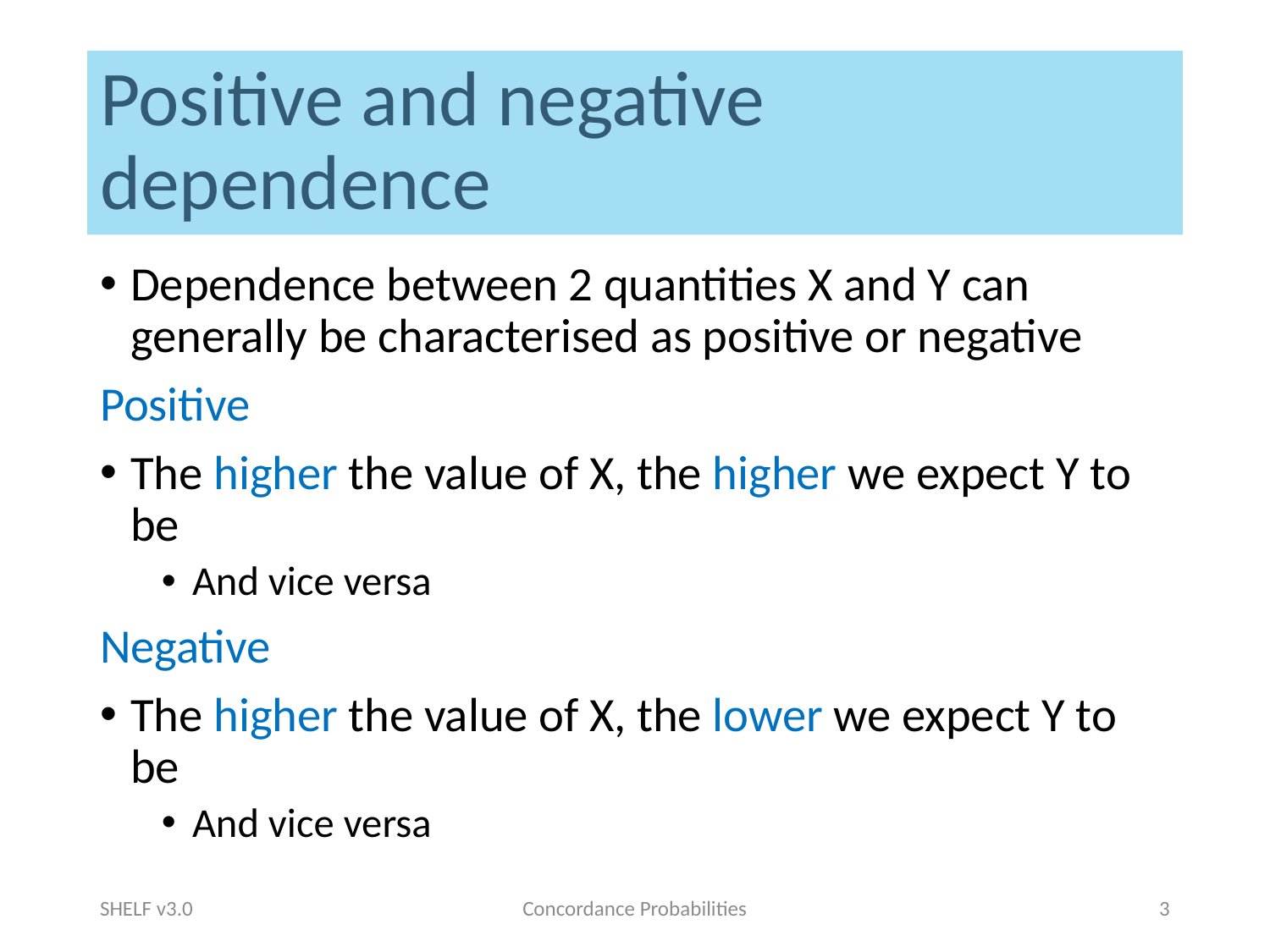

# Positive and negative dependence
Dependence between 2 quantities X and Y can generally be characterised as positive or negative
Positive
The higher the value of X, the higher we expect Y to be
And vice versa
Negative
The higher the value of X, the lower we expect Y to be
And vice versa
SHELF v3.0
Concordance Probabilities
3